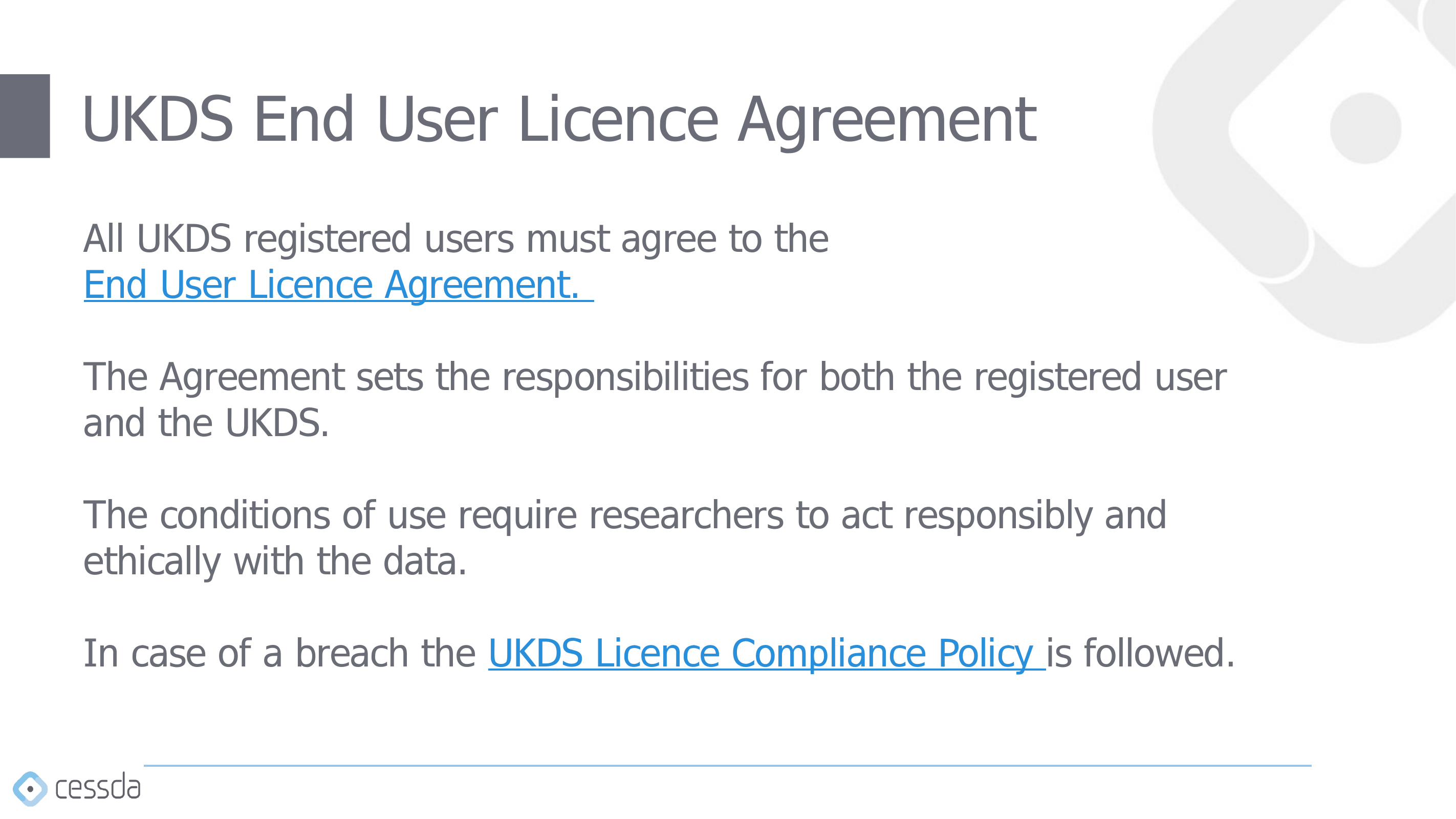

# UKDS End User Licence Agreement
All UKDS registered users must agree to the End User Licence Agreement.

The Agreement sets the responsibilities for both the registered user and the UKDS.

The conditions of use require researchers to act responsibly and ethically with the data.

In case of a breach the UKDS Licence Compliance Policy is followed.